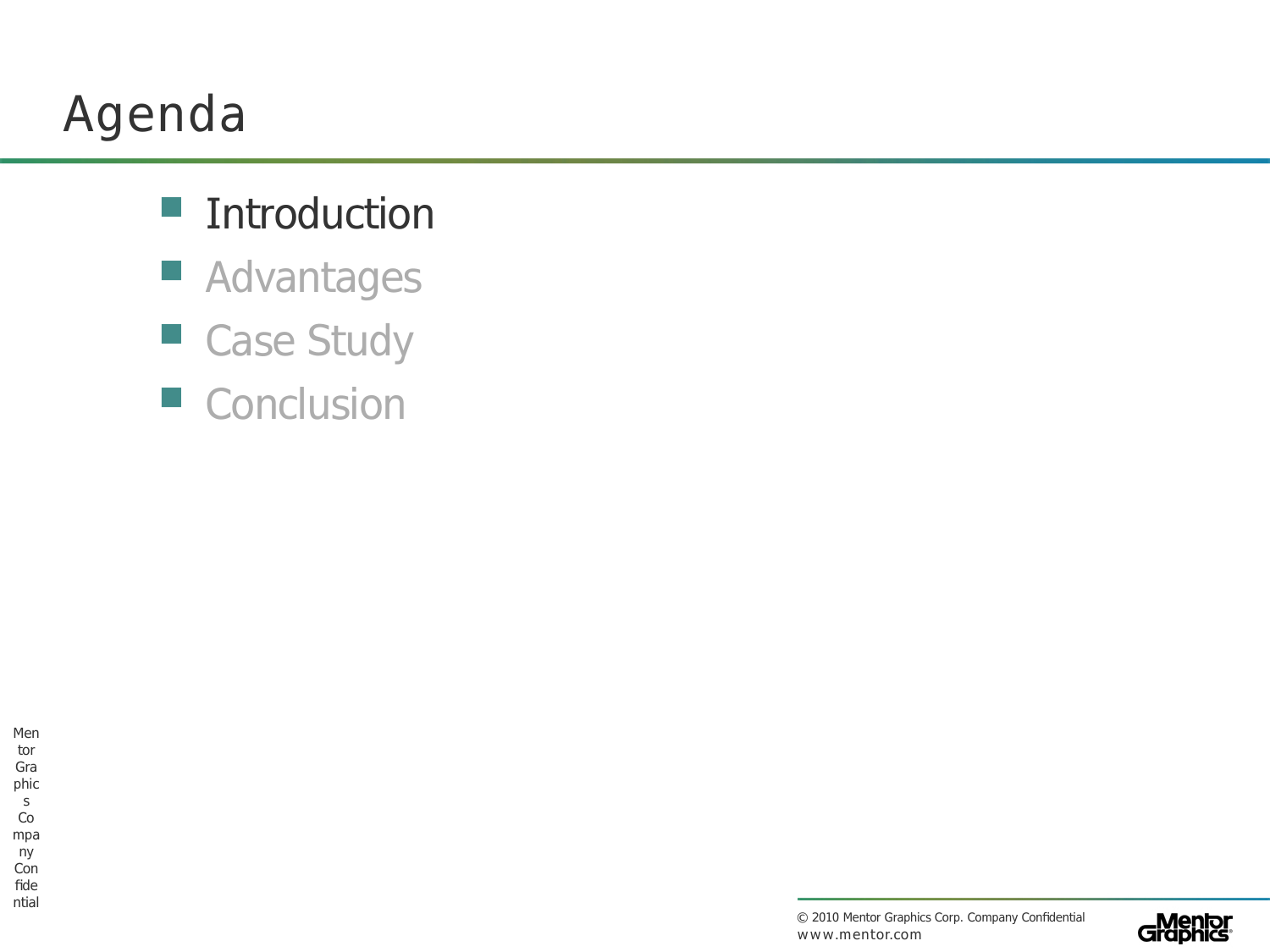

# Agenda
Introduction
Advantages
Case Study
Conclusion

Mentor Graphics Company Confidential
                                                                                                          3